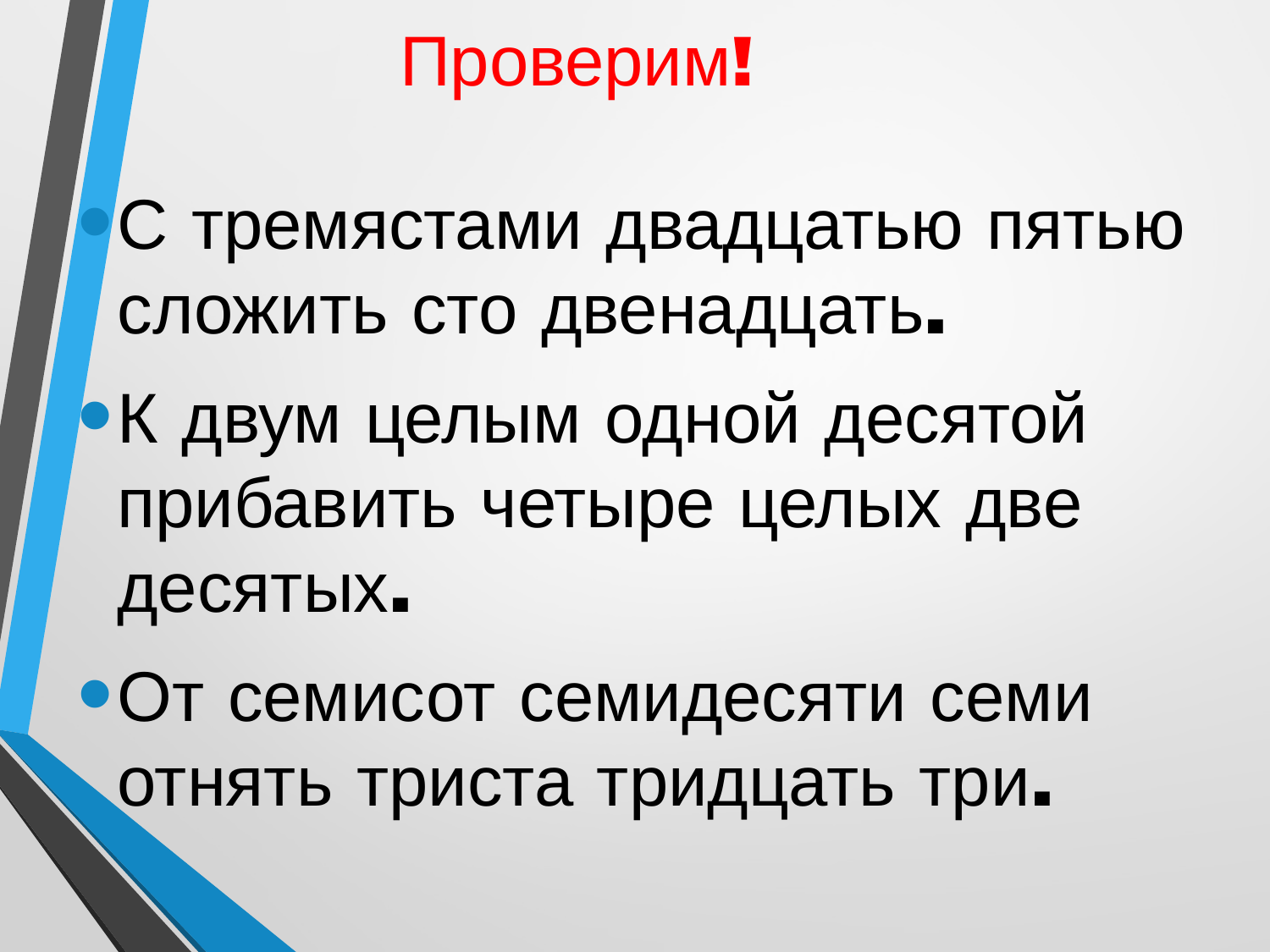

# Проверим!
С тремястами двадцатью пятью сложить сто двенадцать.
К двум целым одной десятой прибавить четыре целых две десятых.
От семисот семидесяти семи отнять триста тридцать три.